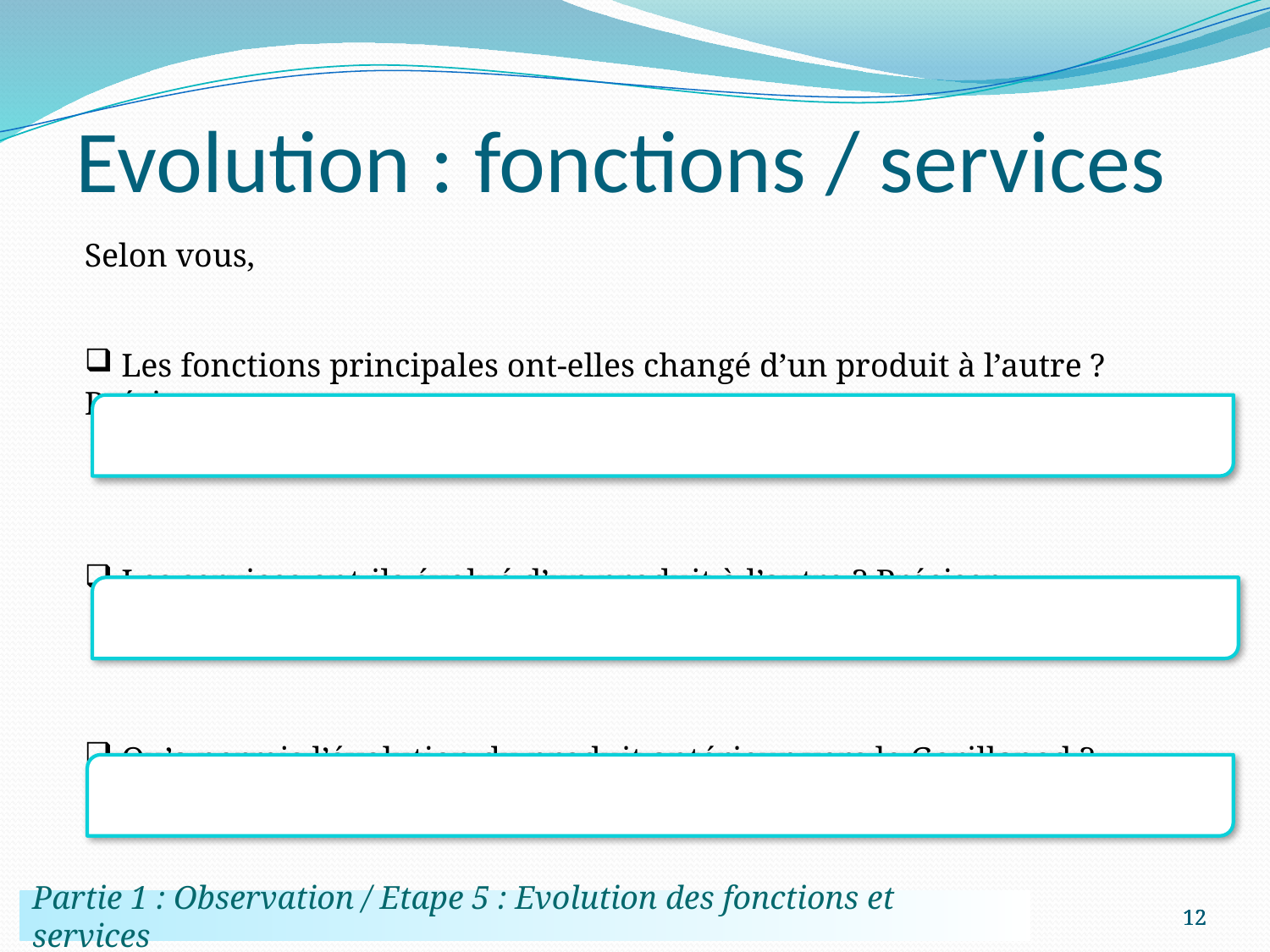

Evolution : fonctions / services
Selon vous,
 Les fonctions principales ont-elles changé d’un produit à l’autre ? Préciser.

 Les services ont-ils évolué d’un produit à l’autre ? Préciser.

 Qu’a permis l’évolution du produit antérieur vers le Gorillapod ?

12
12
12
Partie 1 : Observation / Etape 5 : Evolution des fonctions et services